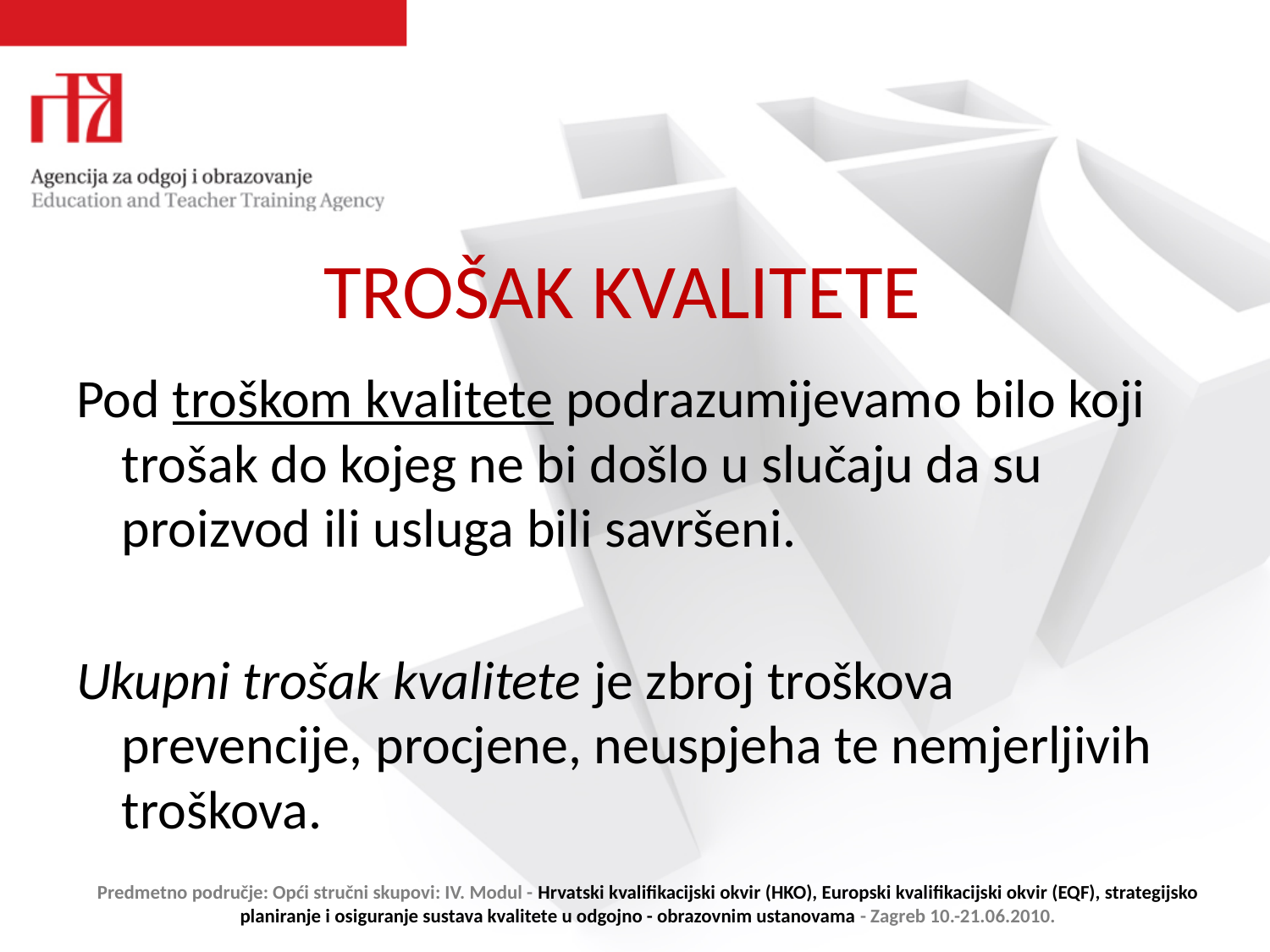

# TROŠAK KVALITETE
Pod troškom kvalitete podrazumijevamo bilo koji trošak do kojeg ne bi došlo u slučaju da su proizvod ili usluga bili savršeni.

Ukupni trošak kvalitete je zbroj troškova prevencije, procjene, neuspjeha te nemjerljivih troškova.